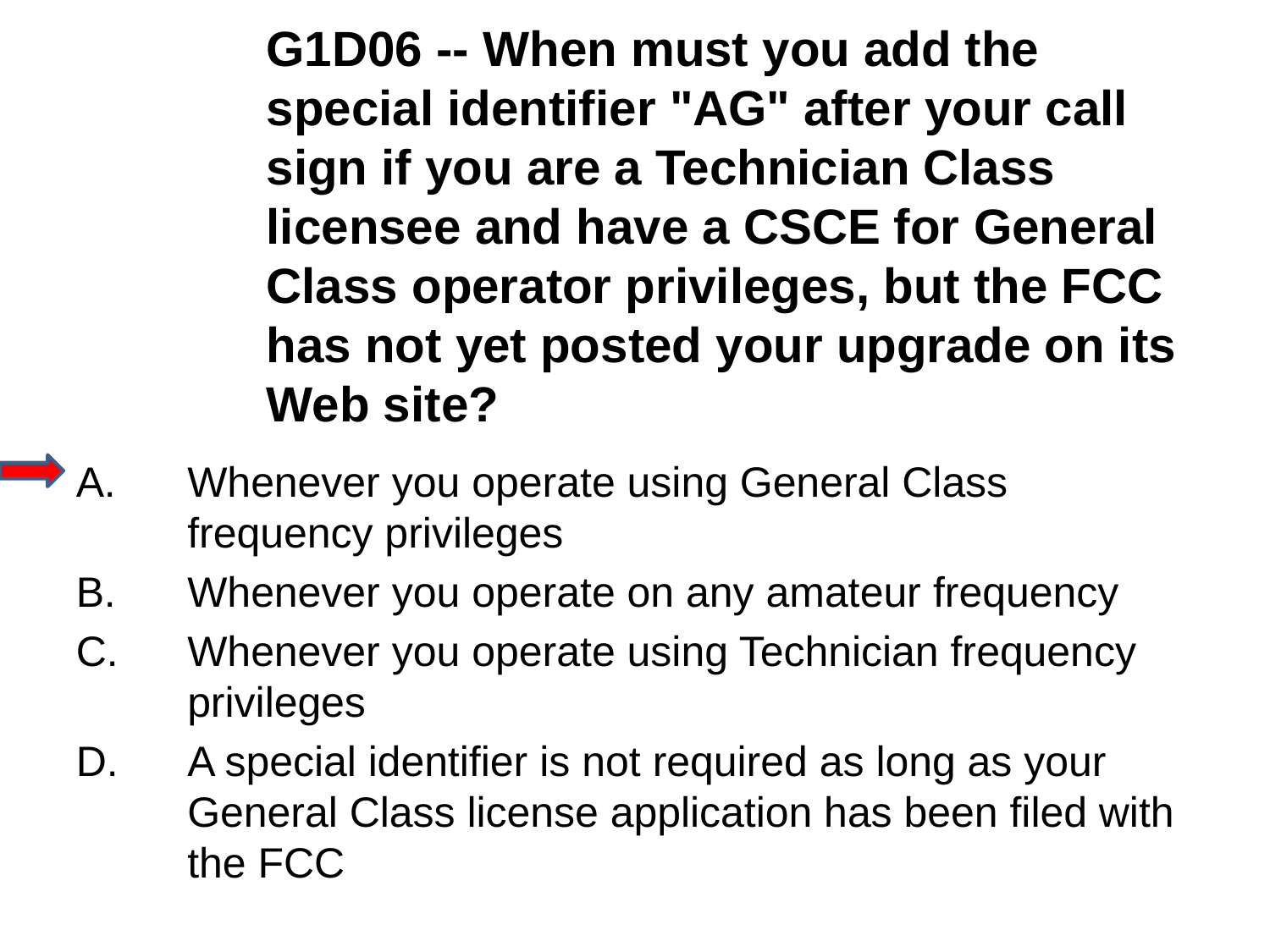

G1D06 -- When must you add the special identifier "AG" after your call sign if you are a Technician Class licensee and have a CSCE for General Class operator privileges, but the FCC has not yet posted your upgrade on its Web site?
A.	Whenever you operate using General Class frequency privileges
B.	Whenever you operate on any amateur frequency
C.	Whenever you operate using Technician frequency privileges
D.	A special identifier is not required as long as your General Class license application has been filed with the FCC